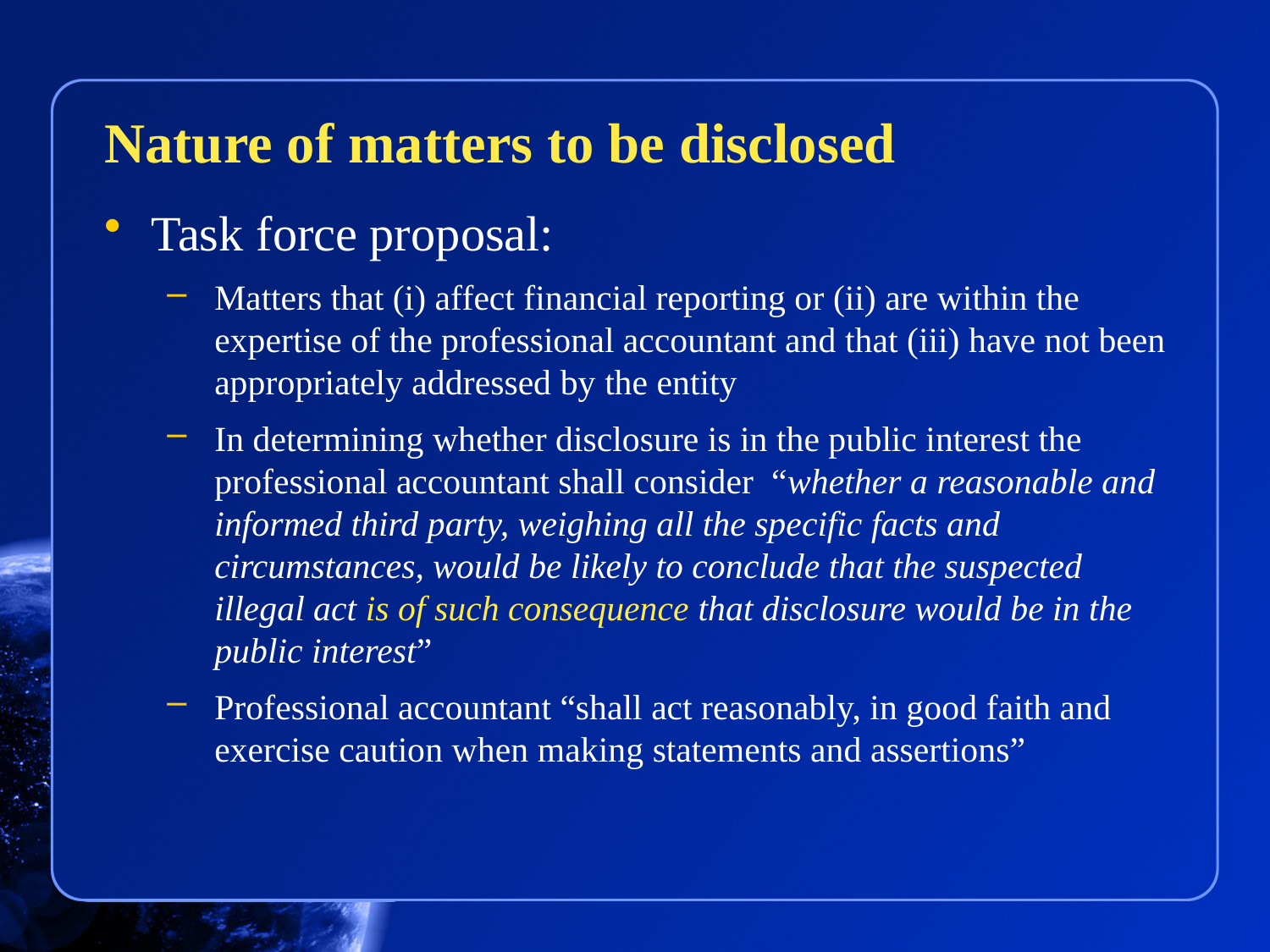

Nature of matters to be disclosed

Task force proposal:
Matters that (i) affect financial reporting or (ii) are within the expertise of the professional accountant and that (iii) have not been appropriately addressed by the entity
In determining whether disclosure is in the public interest the professional accountant shall consider  “whether a reasonable and informed third party, weighing all the specific facts and circumstances, would be likely to conclude that the suspected illegal act is of such consequence that disclosure would be in the public interest”
Professional accountant “shall act reasonably, in good faith and exercise caution when making statements and assertions”